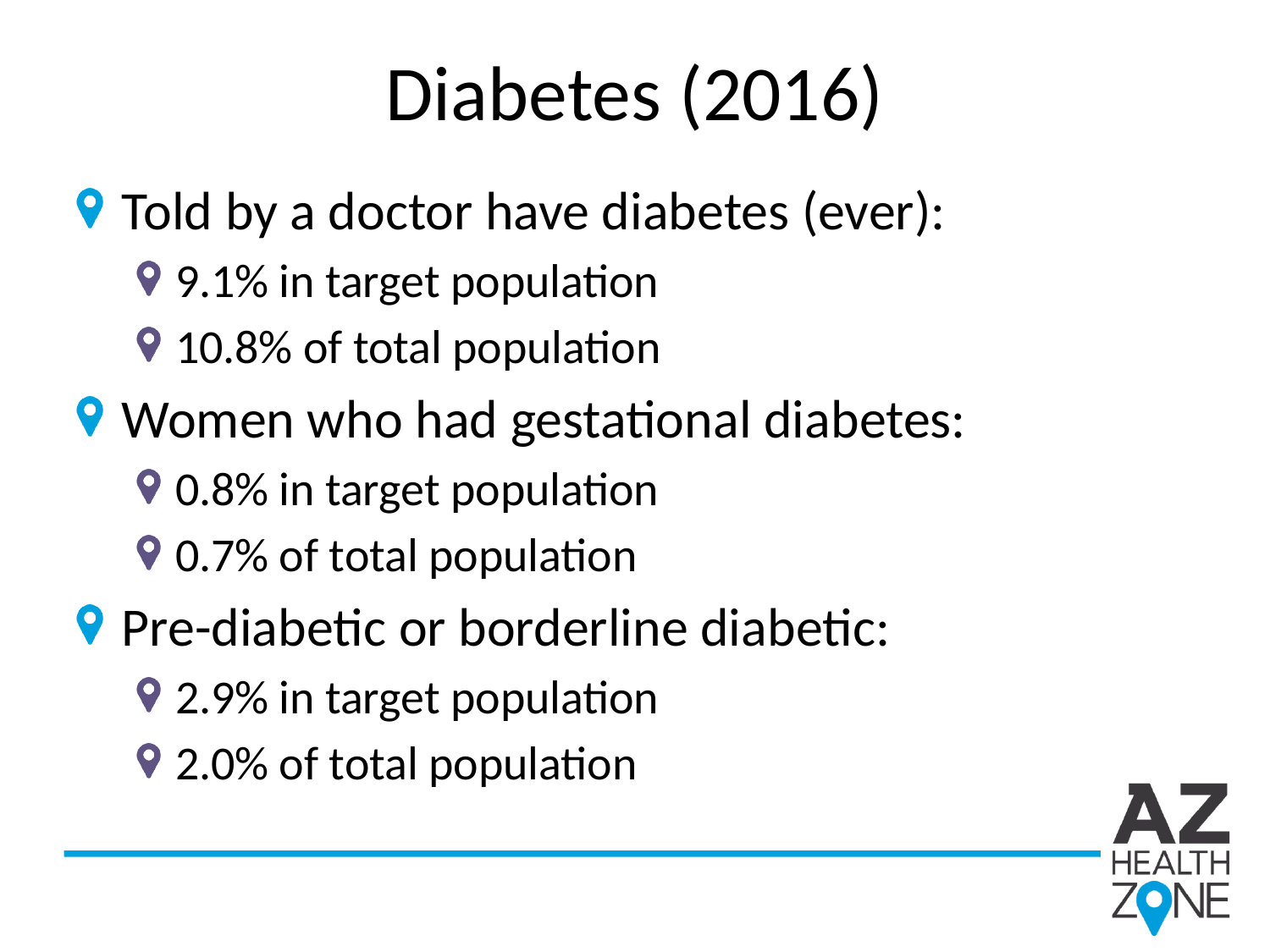

# Diabetes (2016)
Told by a doctor have diabetes (ever):
9.1% in target population
10.8% of total population
Women who had gestational diabetes:
0.8% in target population
0.7% of total population
Pre-diabetic or borderline diabetic:
2.9% in target population
2.0% of total population